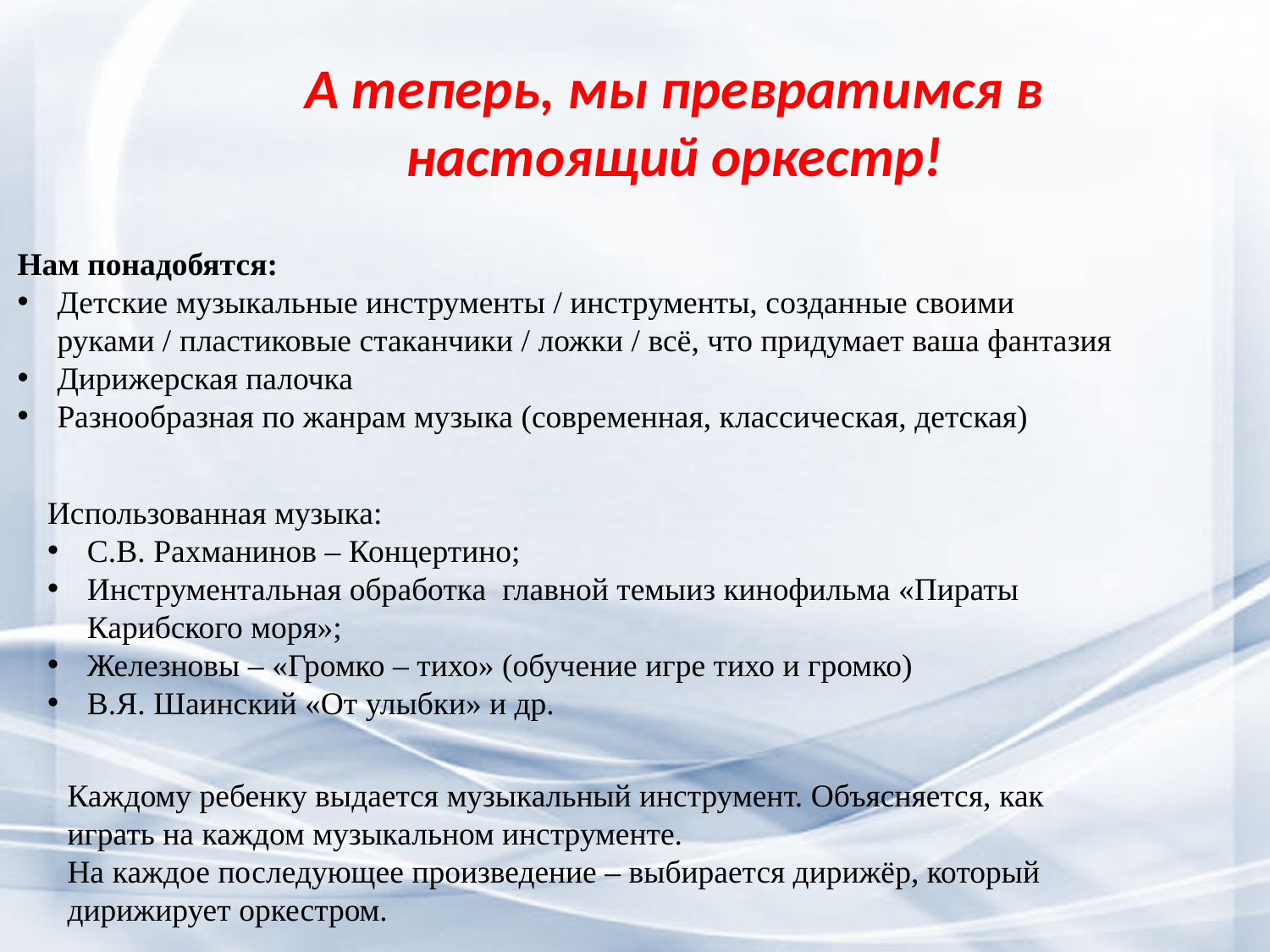

А теперь, мы превратимся в настоящий оркестр!

Нам понадобятся:
Детские музыкальные инструменты / инструменты, созданные своими руками / пластиковые стаканчики / ложки / всё, что придумает ваша фантазия
Дирижерская палочка
Разнообразная по жанрам музыка (современная, классическая, детская)
Использованная музыка:
С.В. Рахманинов – Концертино;
Инструментальная обработка  главной темыиз кинофильма «Пираты Карибского моря»;
Железновы – «Громко – тихо» (обучение игре тихо и громко)
В.Я. Шаинский «От улыбки» и др.

Каждому ребенку выдается музыкальный инструмент. Объясняется, как играть на каждом музыкальном инструменте.
На каждое последующее произведение – выбирается дирижёр, который дирижирует оркестром.